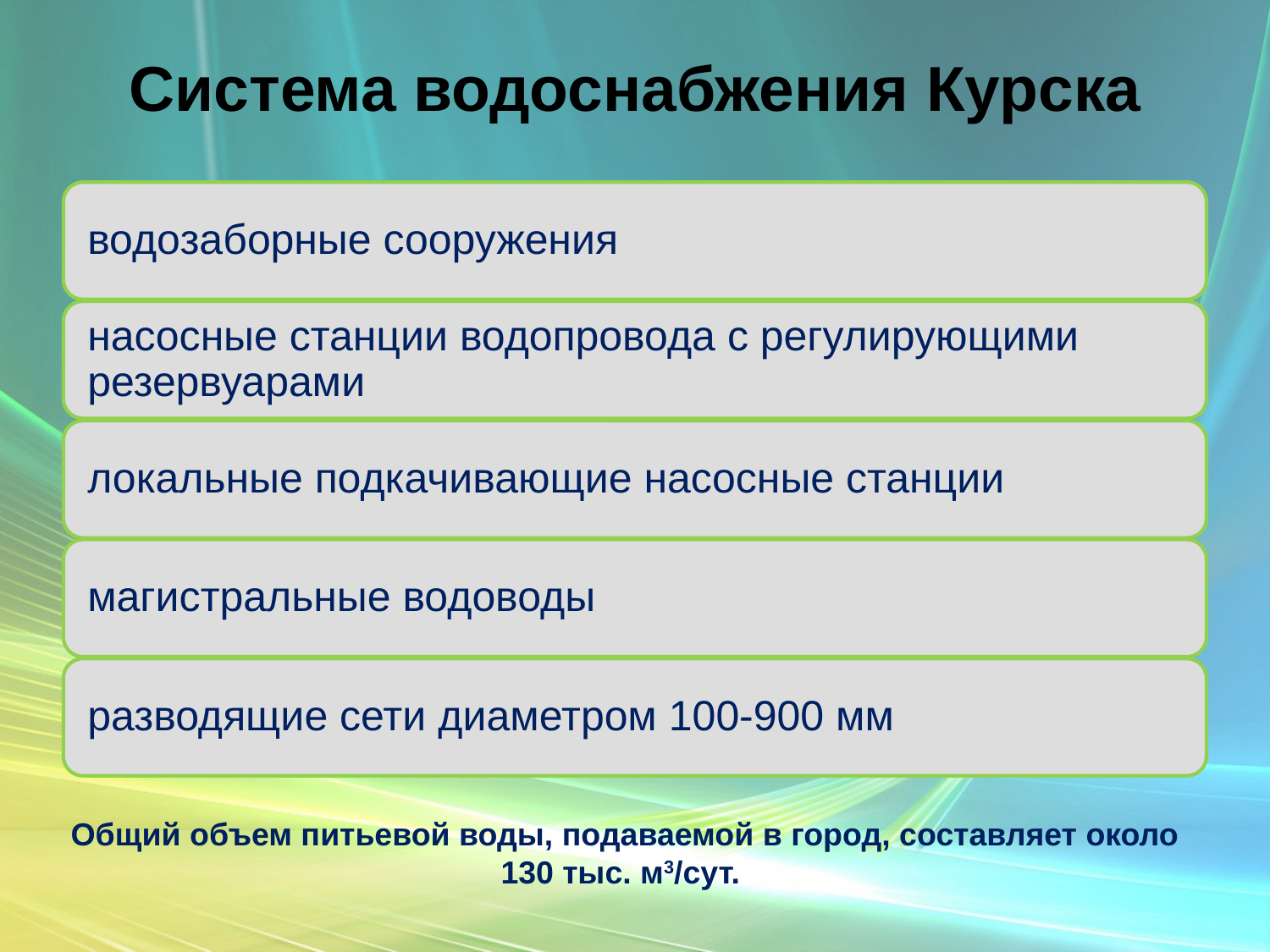

# Система водоснабжения Курска
водозаборные сооружения
насосные станции водопровода с регулирующими резервуарами
локальные подкачивающие насосные станции
магистральные водоводы
разводящие сети диаметром 100-900 мм
Общий объем питьевой воды, подаваемой в город, составляет около 130 тыс. м3/сут.